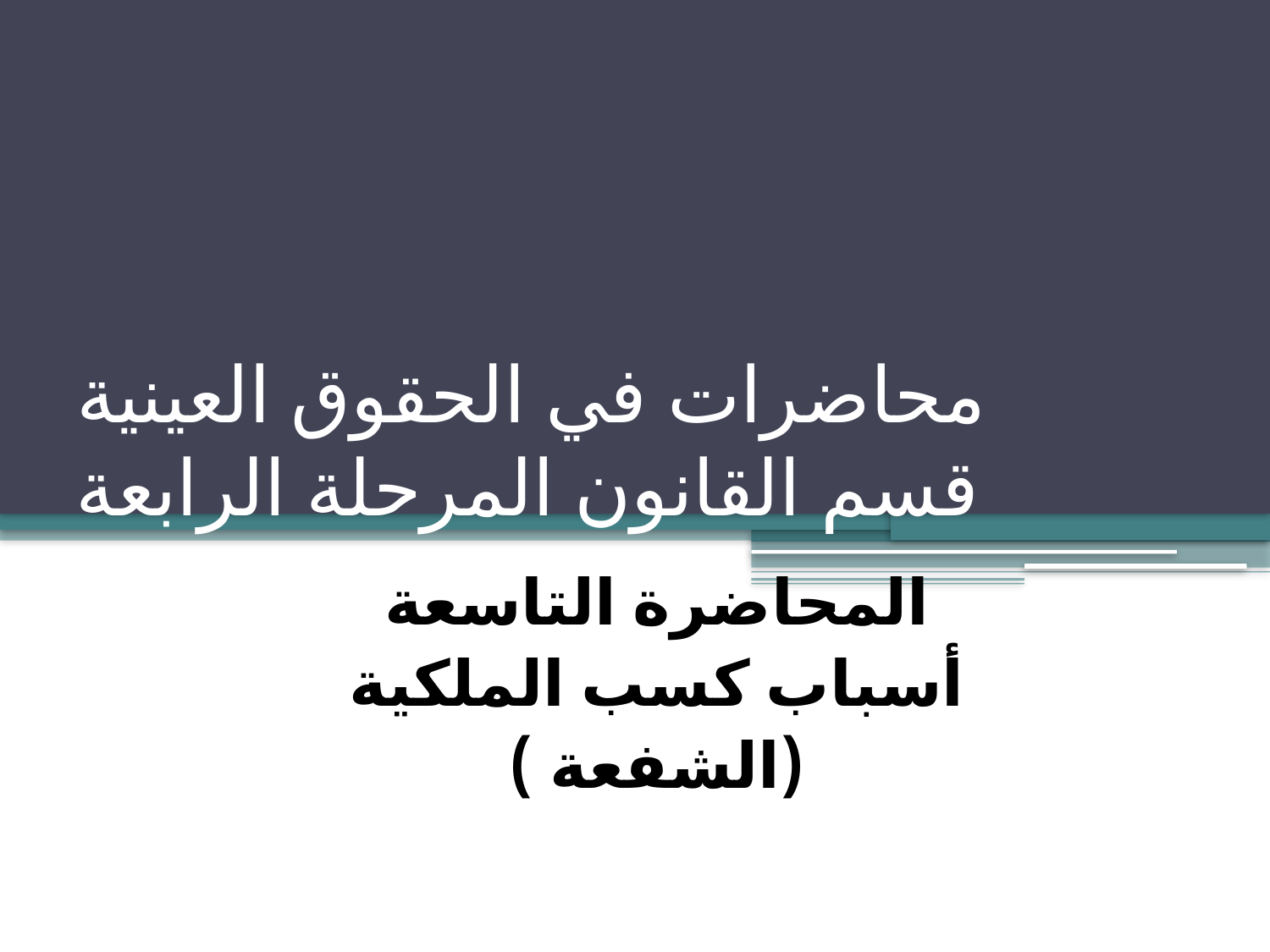

# محاضرات في الحقوق العينية قسم القانون المرحلة الرابعة
المحاضرة التاسعة
أسباب كسب الملكية
(الشفعة )